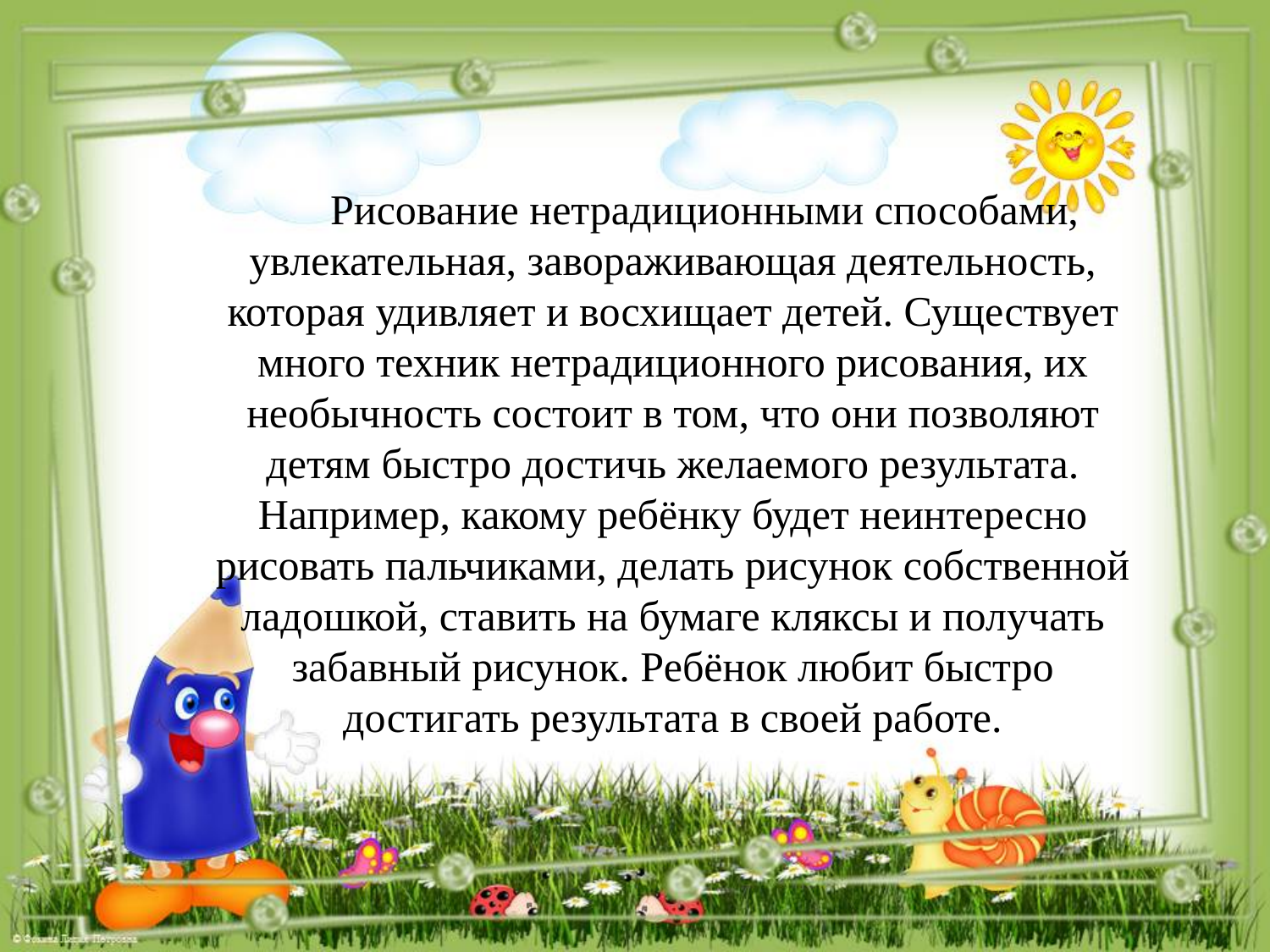

Рисование нетрадиционными способами, увлекательная, завораживающая деятельность, которая удивляет и восхищает детей. Существует много техник нетрадиционного рисования, их необычность состоит в том, что они позволяют детям быстро достичь желаемого результата. Например, какому ребёнку будет неинтересно рисовать пальчиками, делать рисунок собственной ладошкой, ставить на бумаге кляксы и получать забавный рисунок. Ребёнок любит быстро достигать результата в своей работе.